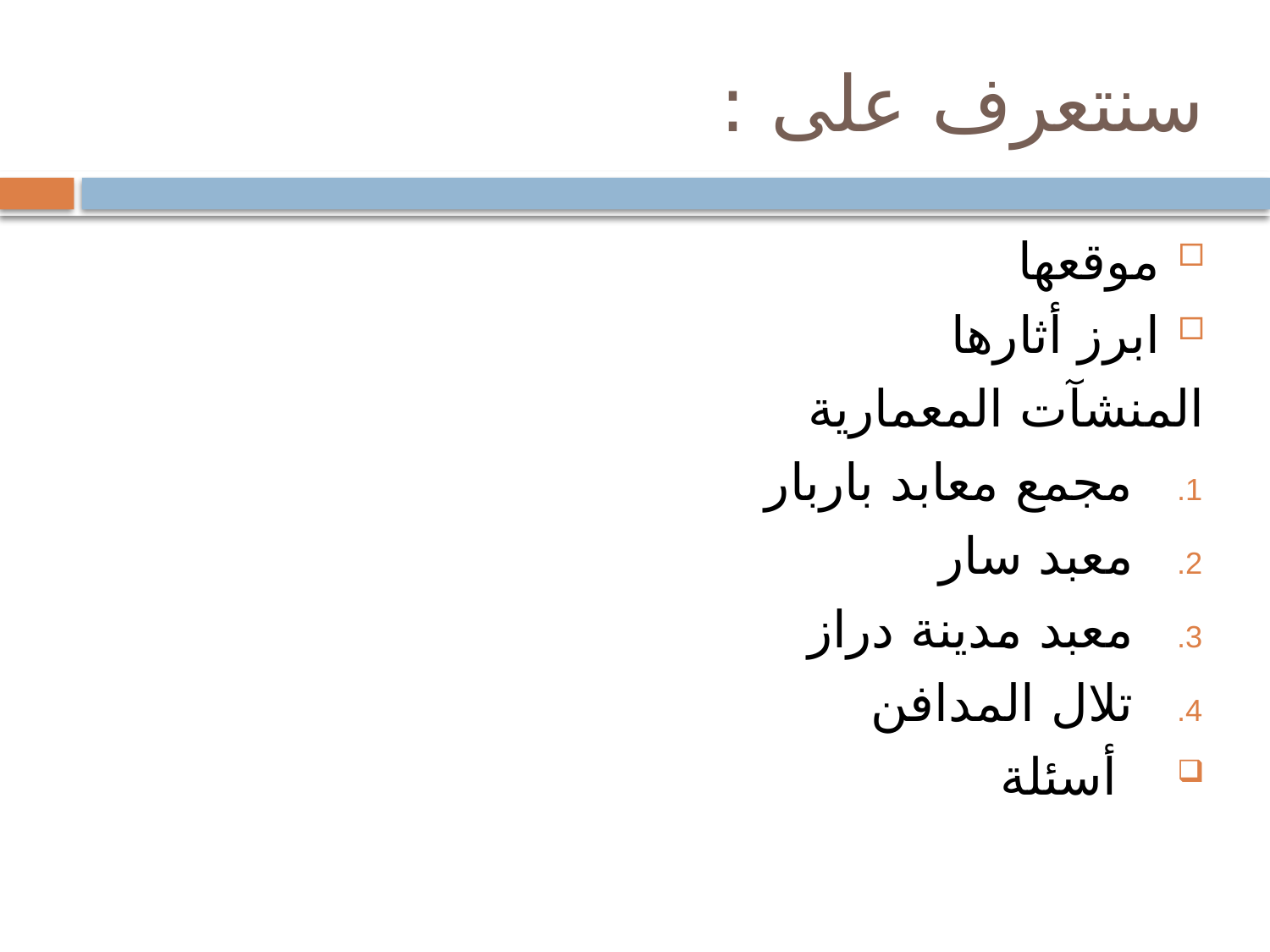

# سنتعرف على :
موقعها
ابرز أثارها
المنشآت المعمارية
مجمع معابد باربار
معبد سار
معبد مدينة دراز
تلال المدافن
 أسئلة